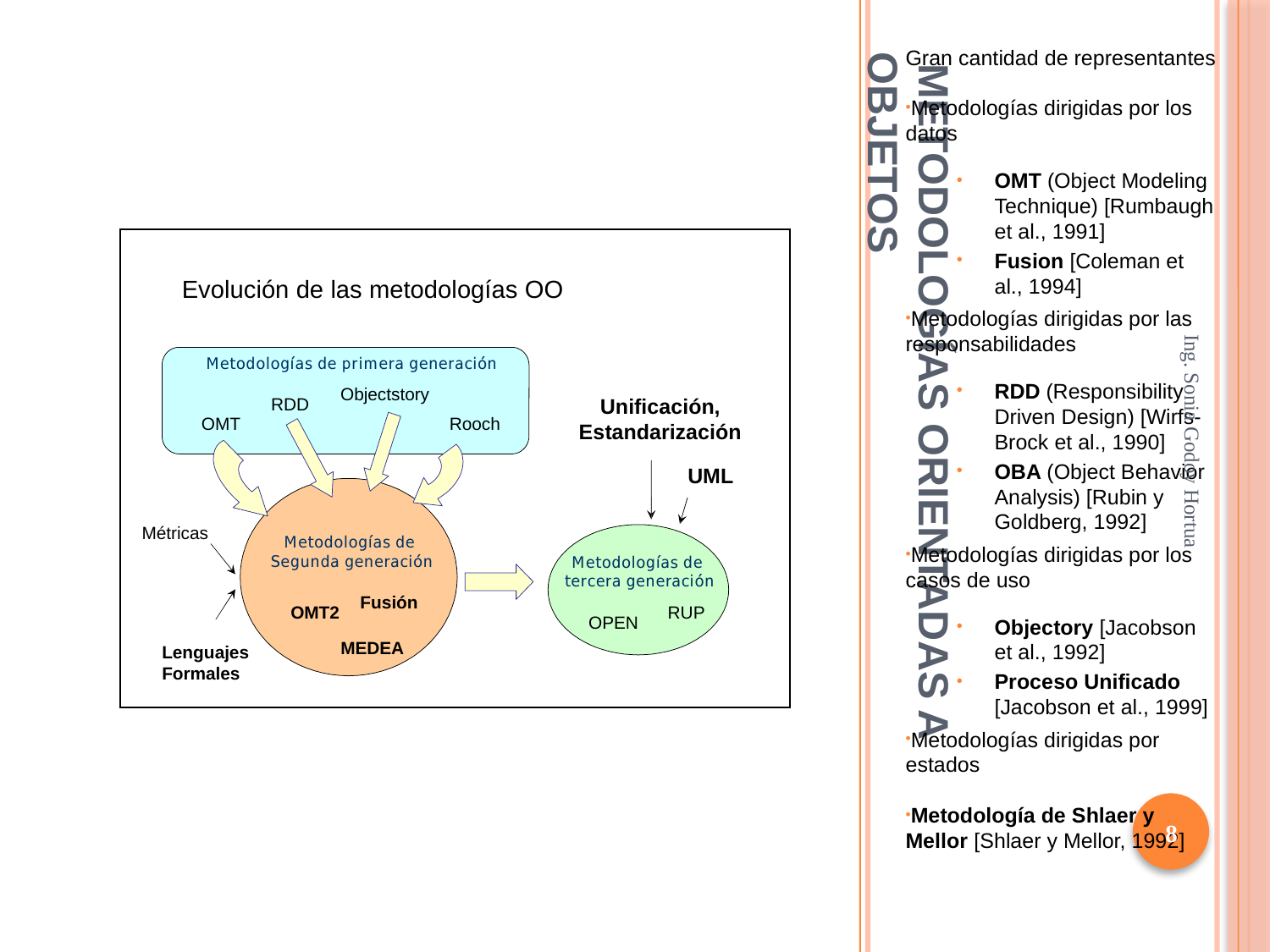

Gran cantidad de representantes
Metodologías dirigidas por los datos
OMT (Object Modeling Technique) [Rumbaugh et al., 1991]
Fusion [Coleman et al., 1994]
Metodologías dirigidas por las responsabilidades
RDD (Responsibility Driven Design) [Wirfs-Brock et al., 1990]
OBA (Object Behavior Analysis) [Rubin y Goldberg, 1992]
Metodologías dirigidas por los casos de uso
Objectory [Jacobson et al., 1992]
Proceso Unificado [Jacobson et al., 1999]
Metodologías dirigidas por estados
Metodología de Shlaer y Mellor [Shlaer y Mellor, 1992]

Evolución de las metodologías OO
Metodologías de primera generación
Objectstory
RDD
Unificación,
Estandarización
OMT
Rooch
# Metodologías Orientadas a objetos
UML
Métricas
Ing. Sonia Godoy Hortua
Metodologías de
Segunda generación
Metodologías de
tercera generación
Fusión
OMT2
RUP
OPEN
MEDEA
Lenguajes
Formales
8